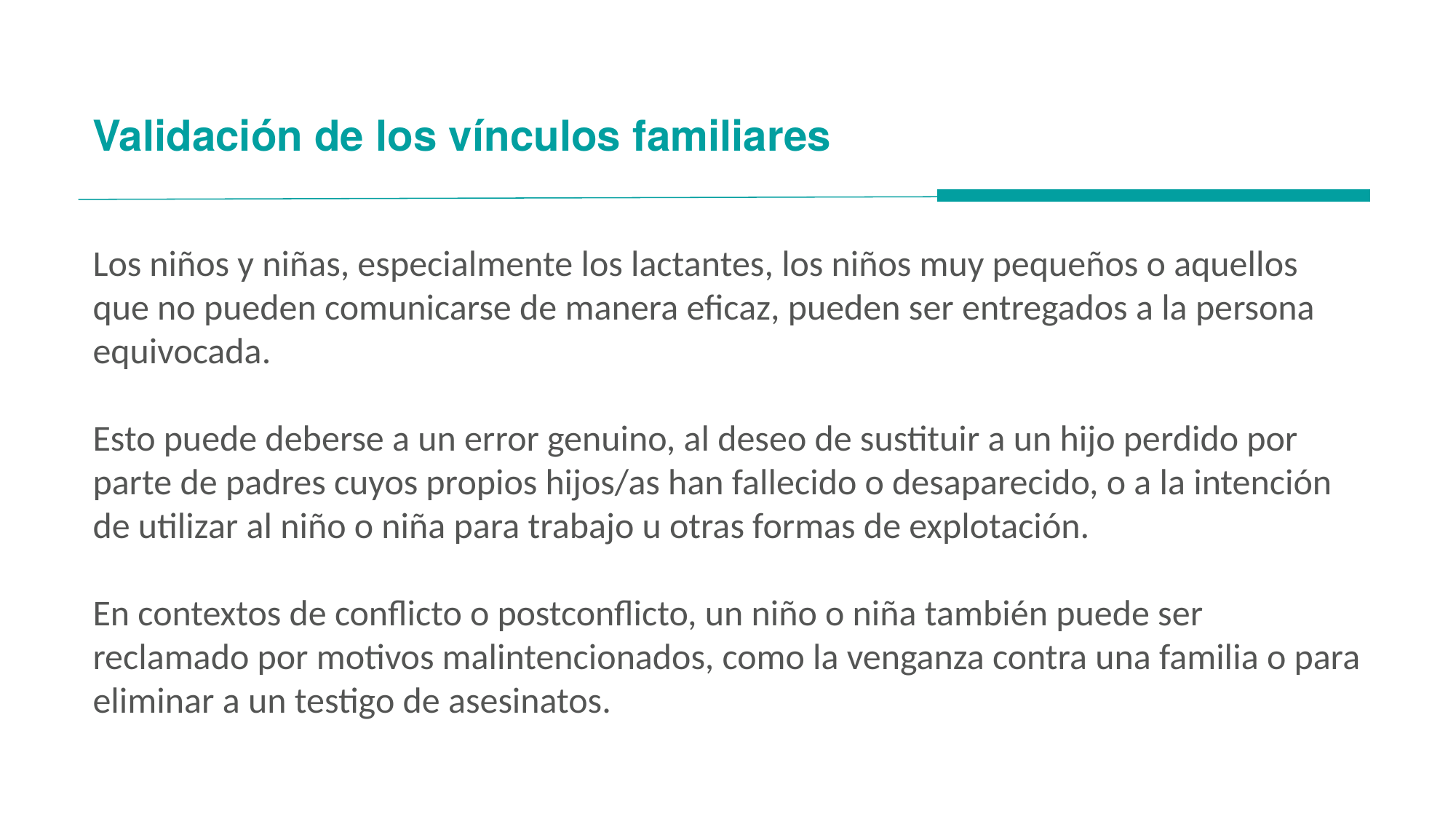

Validación de los vínculos familiares
Los niños y niñas, especialmente los lactantes, los niños muy pequeños o aquellos que no pueden comunicarse de manera eficaz, pueden ser entregados a la persona equivocada.

Esto puede deberse a un error genuino, al deseo de sustituir a un hijo perdido por parte de padres cuyos propios hijos/as han fallecido o desaparecido, o a la intención de utilizar al niño o niña para trabajo u otras formas de explotación.

En contextos de conflicto o postconflicto, un niño o niña también puede ser reclamado por motivos malintencionados, como la venganza contra una familia o para eliminar a un testigo de asesinatos.